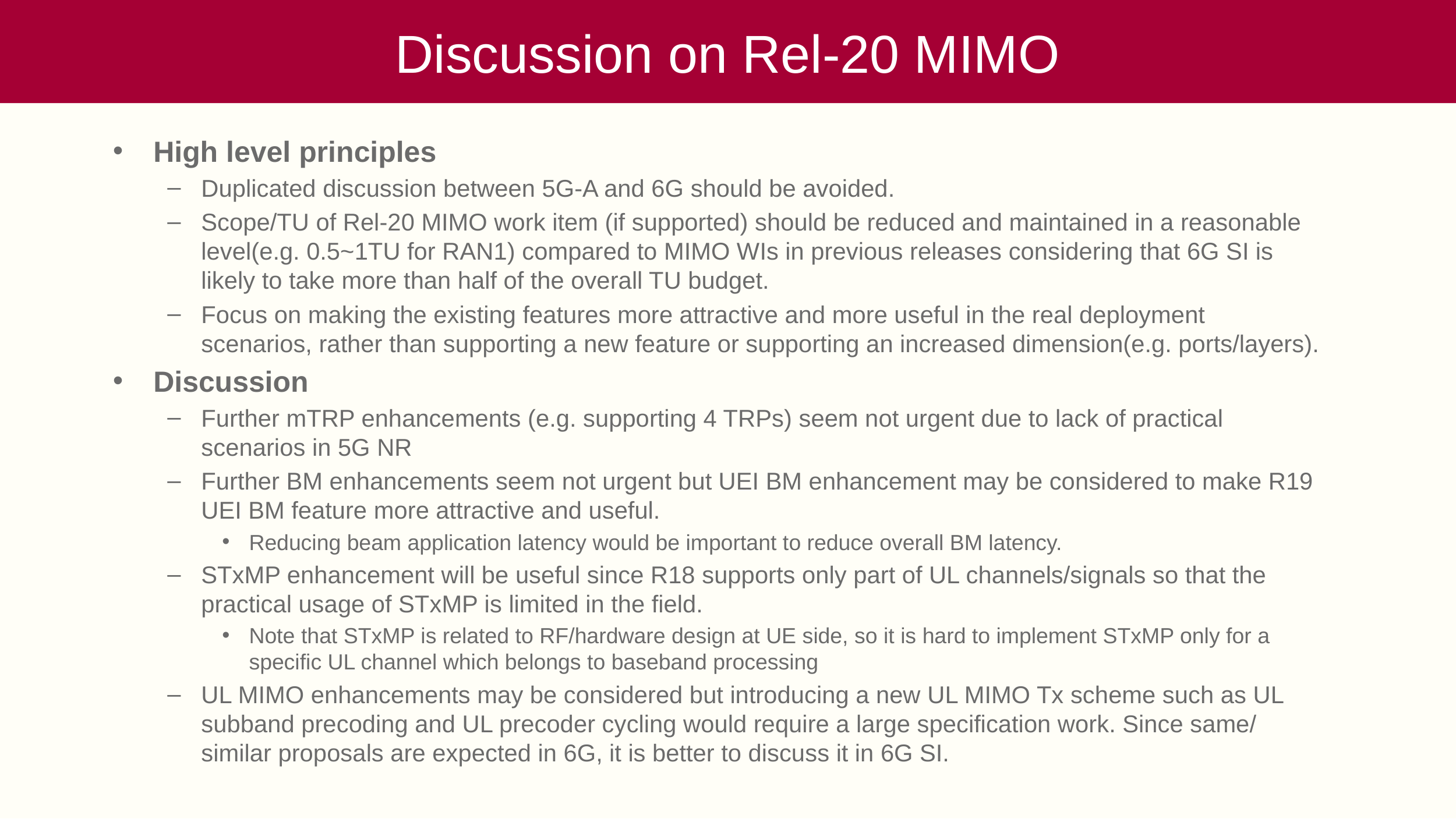

# Discussion on Rel-20 MIMO
High level principles
Duplicated discussion between 5G-A and 6G should be avoided.
Scope/TU of Rel-20 MIMO work item (if supported) should be reduced and maintained in a reasonable level(e.g. 0.5~1TU for RAN1) compared to MIMO WIs in previous releases considering that 6G SI is likely to take more than half of the overall TU budget.
Focus on making the existing features more attractive and more useful in the real deployment scenarios, rather than supporting a new feature or supporting an increased dimension(e.g. ports/layers).
Discussion
Further mTRP enhancements (e.g. supporting 4 TRPs) seem not urgent due to lack of practical scenarios in 5G NR
Further BM enhancements seem not urgent but UEI BM enhancement may be considered to make R19 UEI BM feature more attractive and useful.
Reducing beam application latency would be important to reduce overall BM latency.
STxMP enhancement will be useful since R18 supports only part of UL channels/signals so that the practical usage of STxMP is limited in the field.
Note that STxMP is related to RF/hardware design at UE side, so it is hard to implement STxMP only for a specific UL channel which belongs to baseband processing
UL MIMO enhancements may be considered but introducing a new UL MIMO Tx scheme such as UL subband precoding and UL precoder cycling would require a large specification work. Since same/similar proposals are expected in 6G, it is better to discuss it in 6G SI.